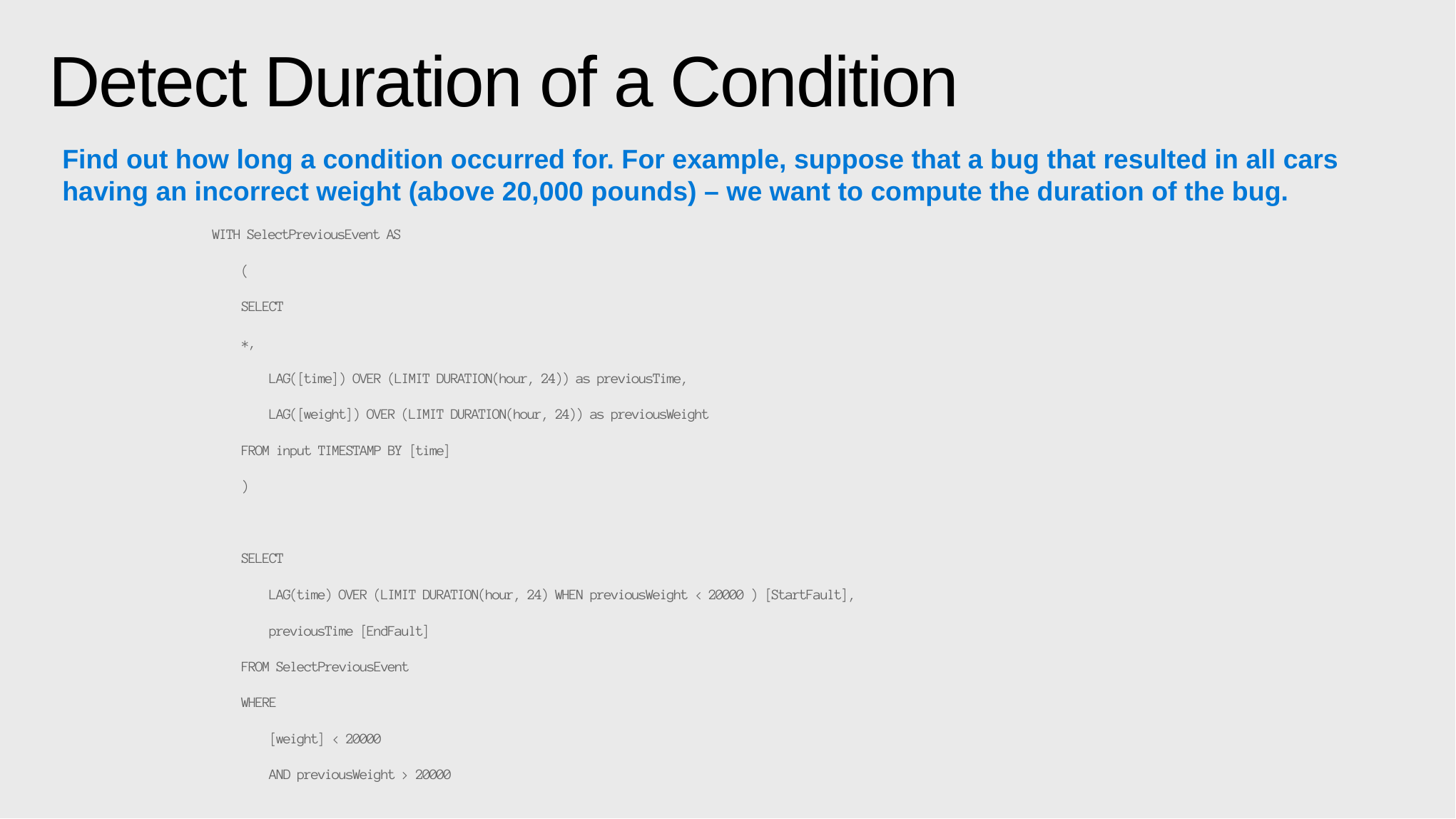

# Detect Duration of a Condition
Find out how long a condition occurred for. For example, suppose that a bug that resulted in all cars having an incorrect weight (above 20,000 pounds) – we want to compute the duration of the bug.
WITH SelectPreviousEvent AS
    (
    SELECT
    *,
        LAG([time]) OVER (LIMIT DURATION(hour, 24)) as previousTime,
        LAG([weight]) OVER (LIMIT DURATION(hour, 24)) as previousWeight
    FROM input TIMESTAMP BY [time]
    )

    SELECT
        LAG(time) OVER (LIMIT DURATION(hour, 24) WHEN previousWeight < 20000 ) [StartFault],
        previousTime [EndFault]
    FROM SelectPreviousEvent
    WHERE
        [weight] < 20000
        AND previousWeight > 20000